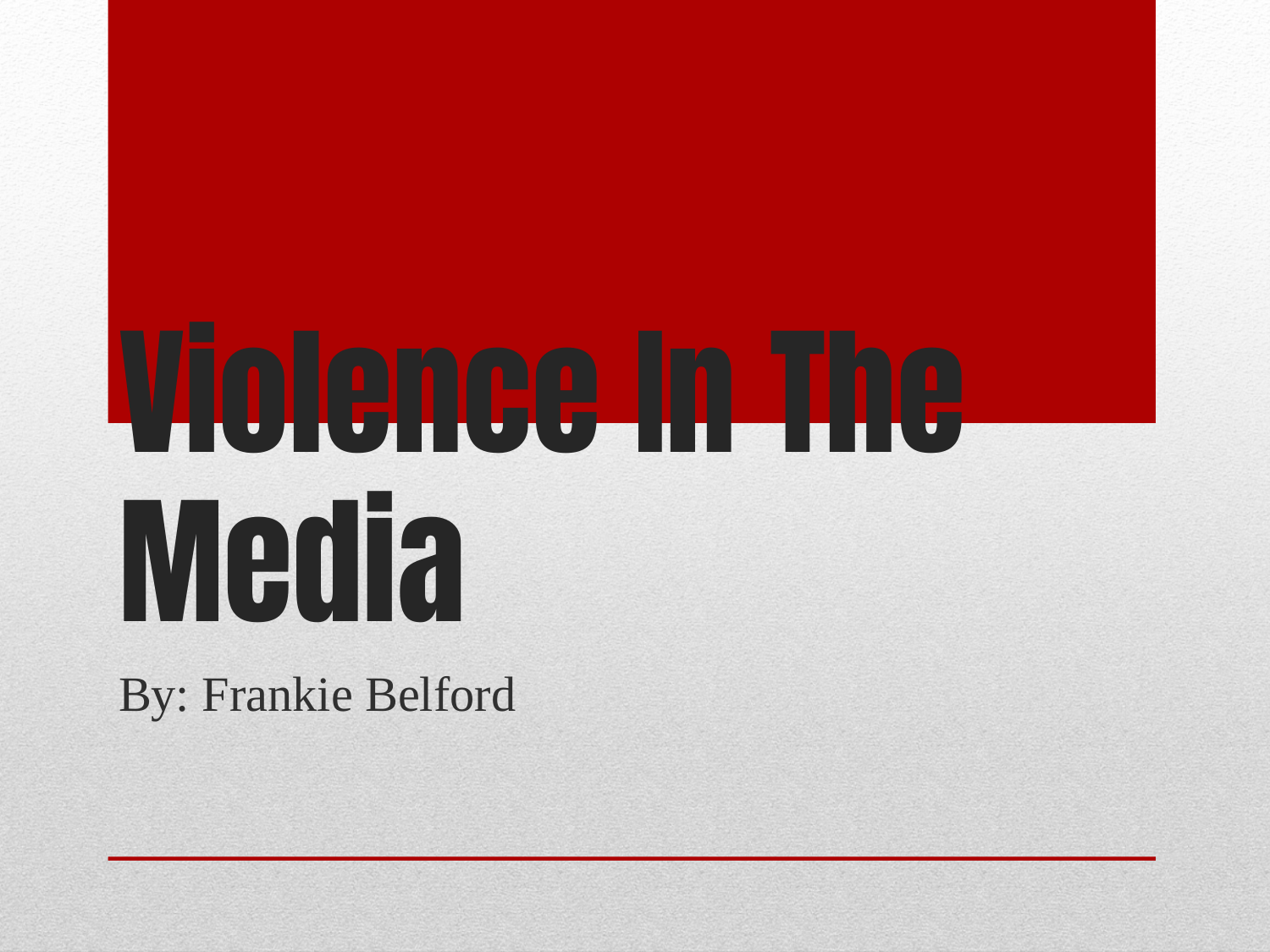

# Violence In The Media
By: Frankie Belford